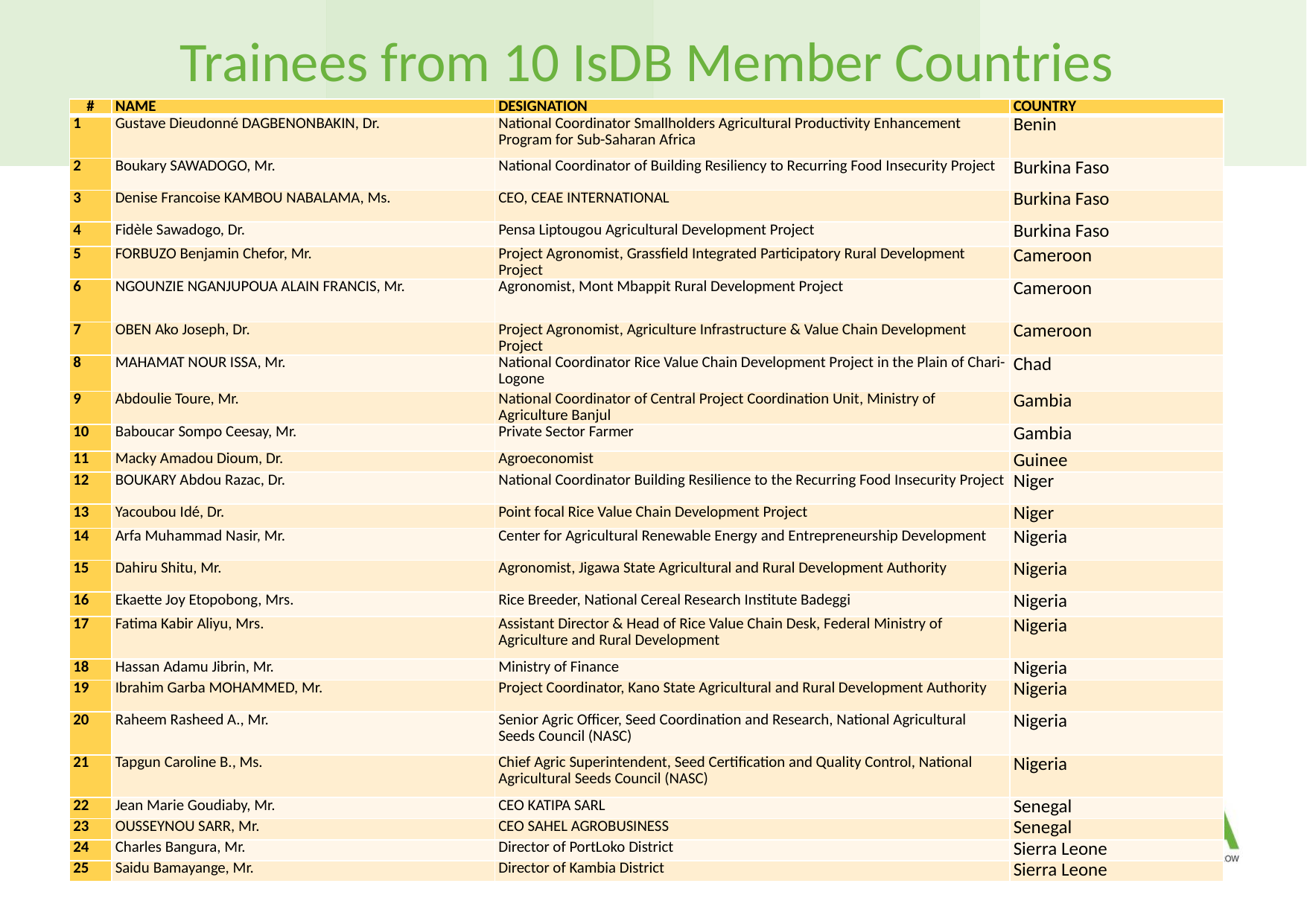

# Trainees from 10 IsDB Member Countries
| # | NAME | DESIGNATION | COUNTRY |
| --- | --- | --- | --- |
| 1 | Gustave Dieudonné DAGBENONBAKIN, Dr. | National Coordinator Smallholders Agricultural Productivity Enhancement Program for Sub-Saharan Africa | Benin |
| 2 | Boukary SAWADOGO, Mr. | National Coordinator of Building Resiliency to Recurring Food Insecurity Project | Burkina Faso |
| 3 | Denise Francoise KAMBOU NABALAMA, Ms. | CEO, CEAE INTERNATIONAL | Burkina Faso |
| 4 | Fidèle Sawadogo, Dr. | Pensa Liptougou Agricultural Development Project | Burkina Faso |
| 5 | FORBUZO Benjamin Chefor, Mr. | Project Agronomist, Grassfield Integrated Participatory Rural Development Project | Cameroon |
| 6 | NGOUNZIE NGANJUPOUA ALAIN FRANCIS, Mr. | Agronomist, Mont Mbappit Rural Development Project | Cameroon |
| 7 | OBEN Ako Joseph, Dr. | Project Agronomist, Agriculture Infrastructure & Value Chain Development Project | Cameroon |
| 8 | MAHAMAT NOUR ISSA, Mr. | National Coordinator Rice Value Chain Development Project in the Plain of Chari-Logone | Chad |
| 9 | Abdoulie Toure, Mr. | National Coordinator of Central Project Coordination Unit, Ministry of Agriculture Banjul | Gambia |
| 10 | Baboucar Sompo Ceesay, Mr. | Private Sector Farmer | Gambia |
| 11 | Macky Amadou Dioum, Dr. | Agroeconomist | Guinee |
| 12 | BOUKARY Abdou Razac, Dr. | National Coordinator Building Resilience to the Recurring Food Insecurity Project | Niger |
| 13 | Yacoubou Idé, Dr. | Point focal Rice Value Chain Development Project | Niger |
| 14 | Arfa Muhammad Nasir, Mr. | Center for Agricultural Renewable Energy and Entrepreneurship Development | Nigeria |
| 15 | Dahiru Shitu, Mr. | Agronomist, Jigawa State Agricultural and Rural Development Authority | Nigeria |
| 16 | Ekaette Joy Etopobong, Mrs. | Rice Breeder, National Cereal Research Institute Badeggi | Nigeria |
| 17 | Fatima Kabir Aliyu, Mrs. | Assistant Director & Head of Rice Value Chain Desk, Federal Ministry of Agriculture and Rural Development | Nigeria |
| 18 | Hassan Adamu Jibrin, Mr. | Ministry of Finance | Nigeria |
| 19 | Ibrahim Garba MOHAMMED, Mr. | Project Coordinator, Kano State Agricultural and Rural Development Authority | Nigeria |
| 20 | Raheem Rasheed A., Mr. | Senior Agric Officer, Seed Coordination and Research, National Agricultural Seeds Council (NASC) | Nigeria |
| 21 | Tapgun Caroline B., Ms. | Chief Agric Superintendent, Seed Certification and Quality Control, National Agricultural Seeds Council (NASC) | Nigeria |
| 22 | Jean Marie Goudiaby, Mr. | CEO KATIPA SARL | Senegal |
| 23 | OUSSEYNOU SARR, Mr. | CEO SAHEL AGROBUSINESS | Senegal |
| 24 | Charles Bangura, Mr. | Director of PortLoko District | Sierra Leone |
| 25 | Saidu Bamayange, Mr. | Director of Kambia District | Sierra Leone |